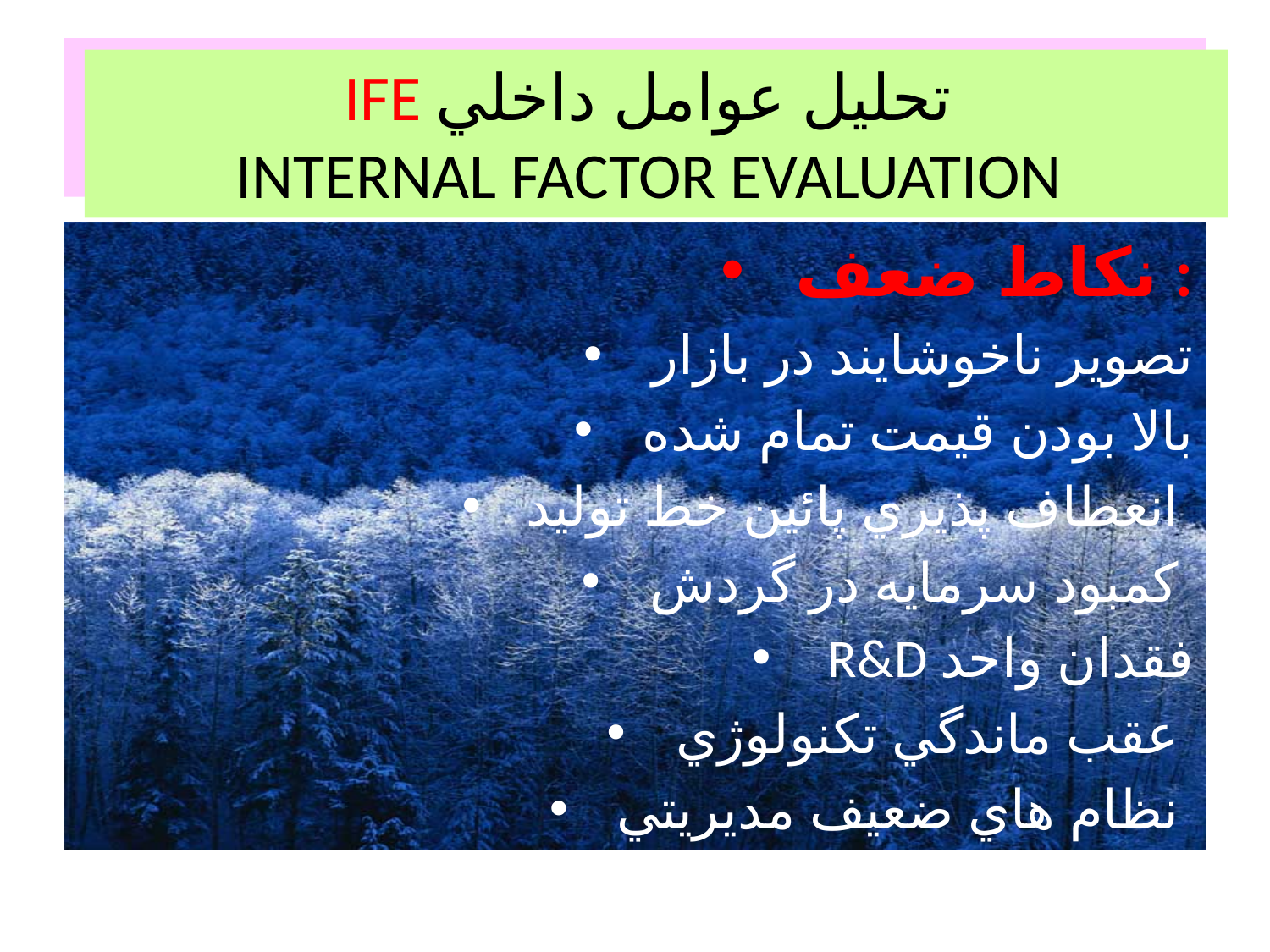

# نكات ضعف
IFE تحليل عوامل داخلي
INTERNAL FACTOR EVALUATION
نكاط ضعف :
تصوير ناخوشايند در بازار
بالا بودن قيمت تمام شده
انعطاف پذيري پائين خط توليد
كمبود سرمايه در گردش
R&D فقدان واحد
عقب ماندگي تكنولوژي
نظام هاي ضعيف مديريتي